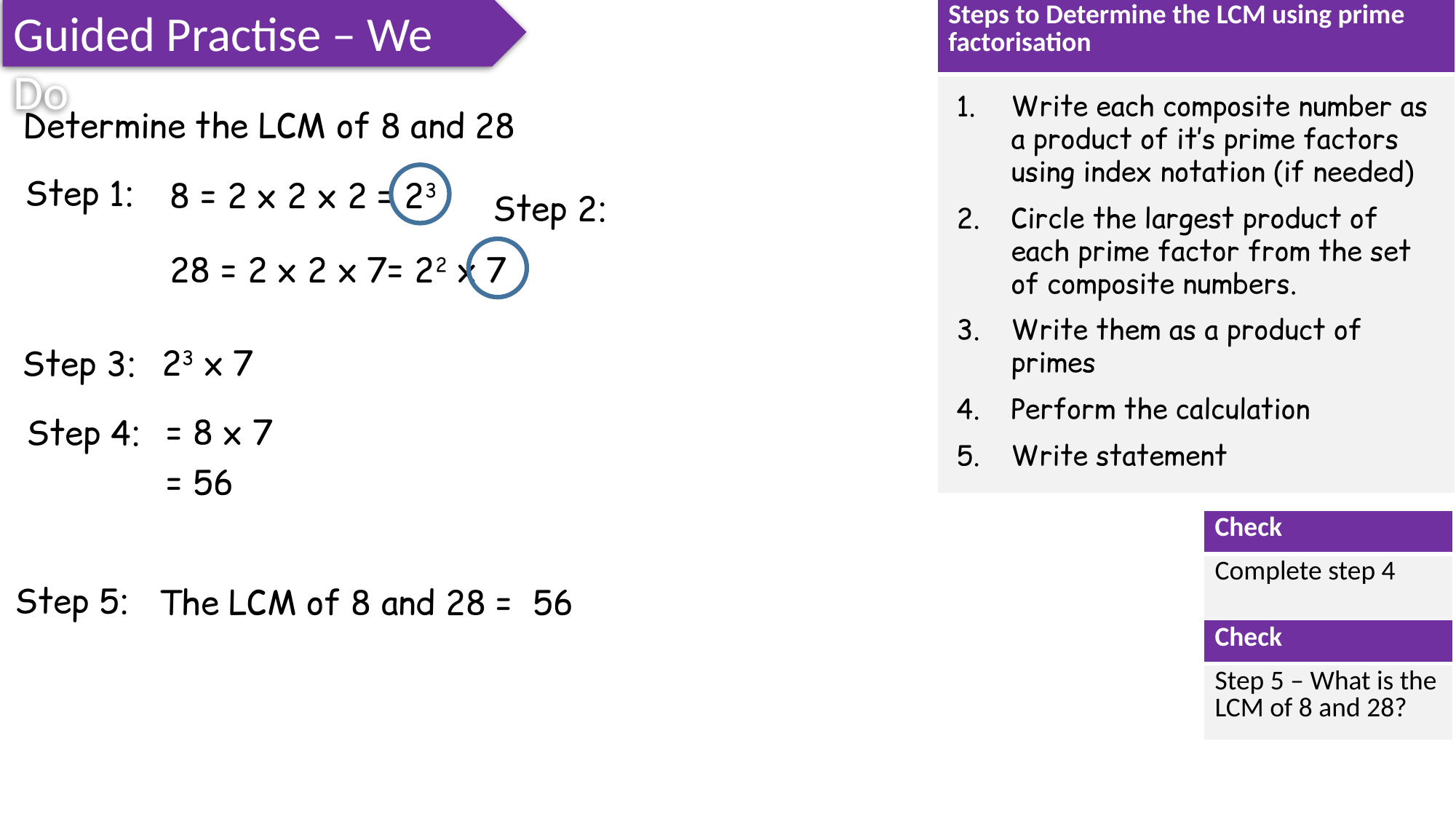

Guided Practise – We Do
| Steps to Determine the LCM using prime factorisation |
| --- |
|  |
Write each composite number as a product of it’s prime factors using index notation (if needed)
Circle the largest product of each prime factor from the set of composite numbers.
Write them as a product of primes
Perform the calculation
Write statement
Determine the LCM of 8 and 28

Step 1:
8 = 2 x 2 x 2 = 23
Step 2:

28 = 2 x 2 x 7= 22 x 7
23 x 7
Step 3:
= 8 x 7
Step 4:
= 56
| Check |
| --- |
| Complete step 4 |
Step 5:
The LCM of 8 and 28 =  56
| Check |
| --- |
| Step 5 – What is the LCM of 8 and 28? |